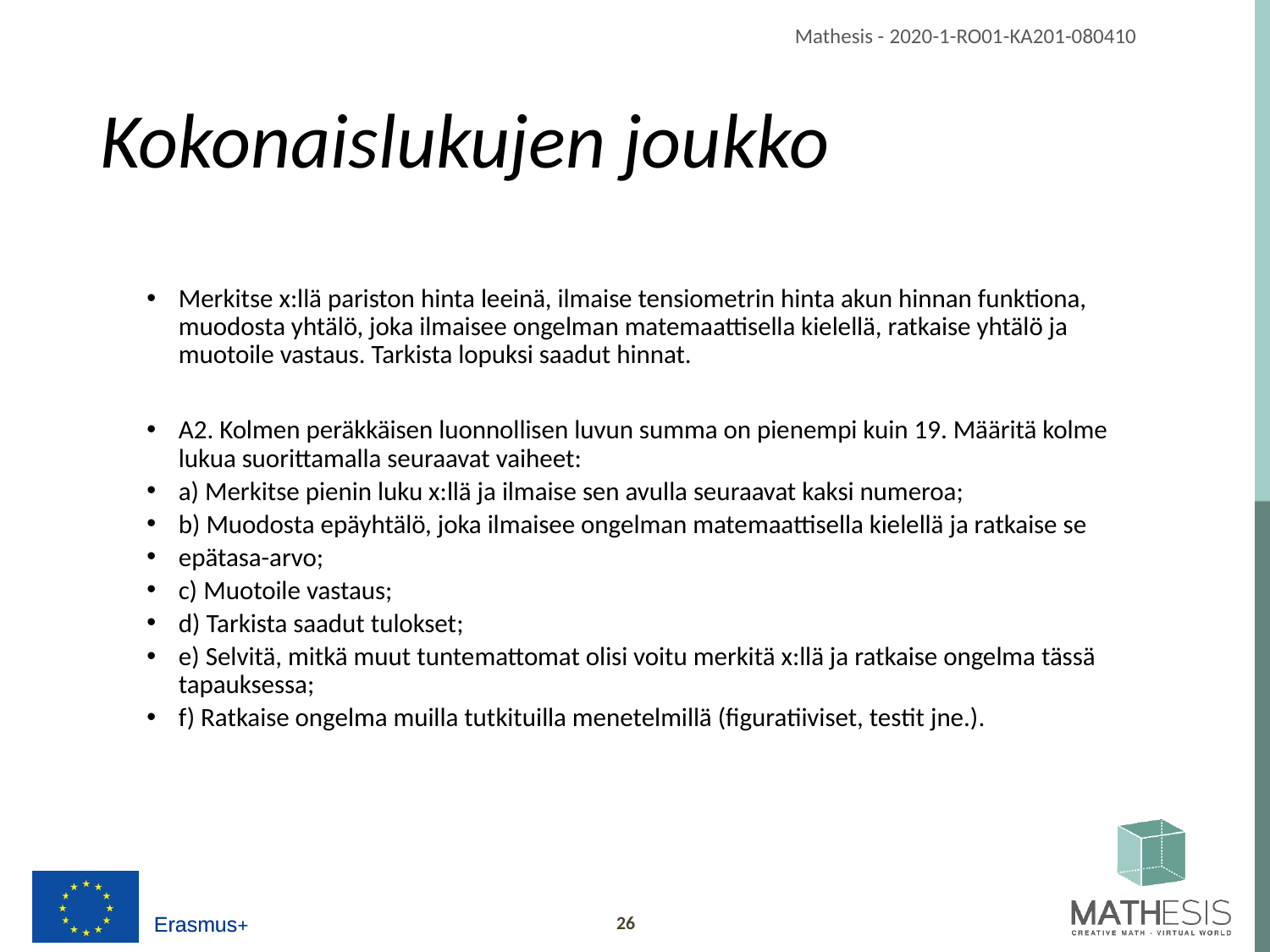

# Kokonaislukujen joukko
Merkitse x:llä pariston hinta leeinä, ilmaise tensiometrin hinta akun hinnan funktiona, muodosta yhtälö, joka ilmaisee ongelman matemaattisella kielellä, ratkaise yhtälö ja muotoile vastaus. Tarkista lopuksi saadut hinnat.

A2. Kolmen peräkkäisen luonnollisen luvun summa on pienempi kuin 19. Määritä kolme lukua suorittamalla seuraavat vaiheet:
a) Merkitse pienin luku x:llä ja ilmaise sen avulla seuraavat kaksi numeroa;
b) Muodosta epäyhtälö, joka ilmaisee ongelman matemaattisella kielellä ja ratkaise se
epätasa-arvo;
c) Muotoile vastaus;
d) Tarkista saadut tulokset;
e) Selvitä, mitkä muut tuntemattomat olisi voitu merkitä x:llä ja ratkaise ongelma tässä tapauksessa;
f) Ratkaise ongelma muilla tutkituilla menetelmillä (figuratiiviset, testit jne.).